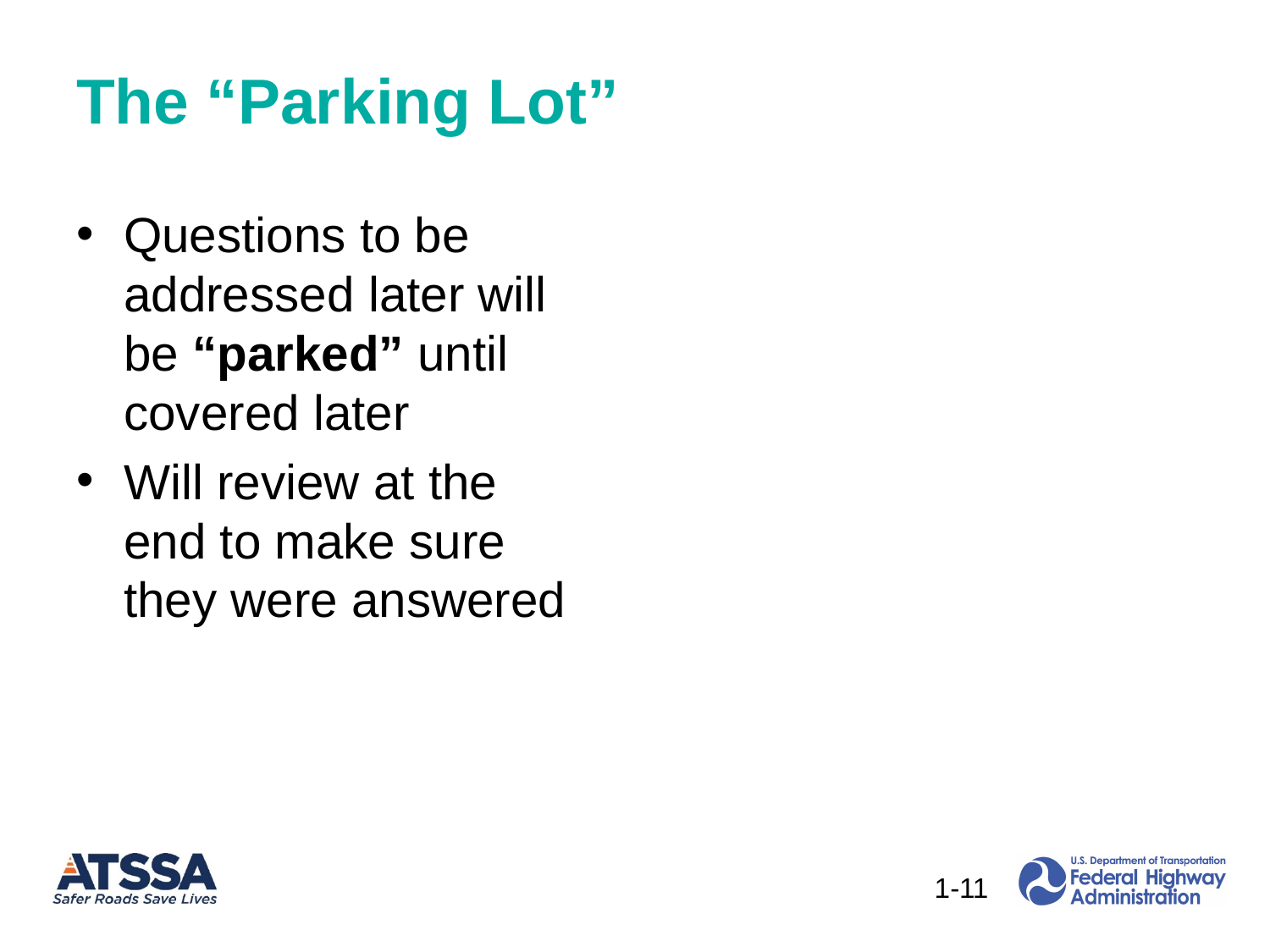

# The “Parking Lot”
Questions to be addressed later will be “parked” until covered later
Will review at the end to make sure they were answered